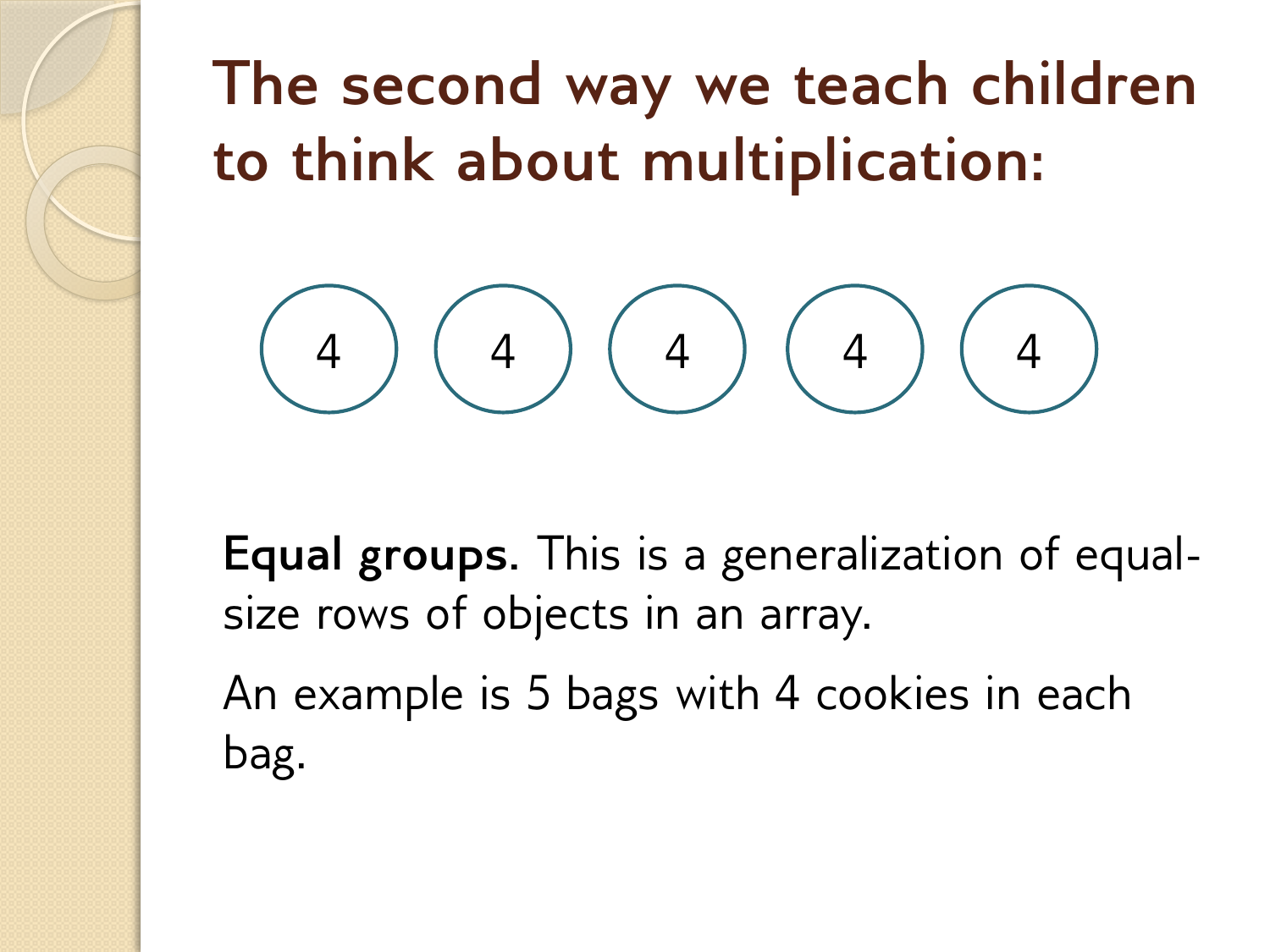

# The second way we teach children to think about multiplication:

Equal groups. This is a generalization of equal-size rows of objects in an array.
An example is 5 bags with 4 cookies in each bag.
4
4
4
4
4